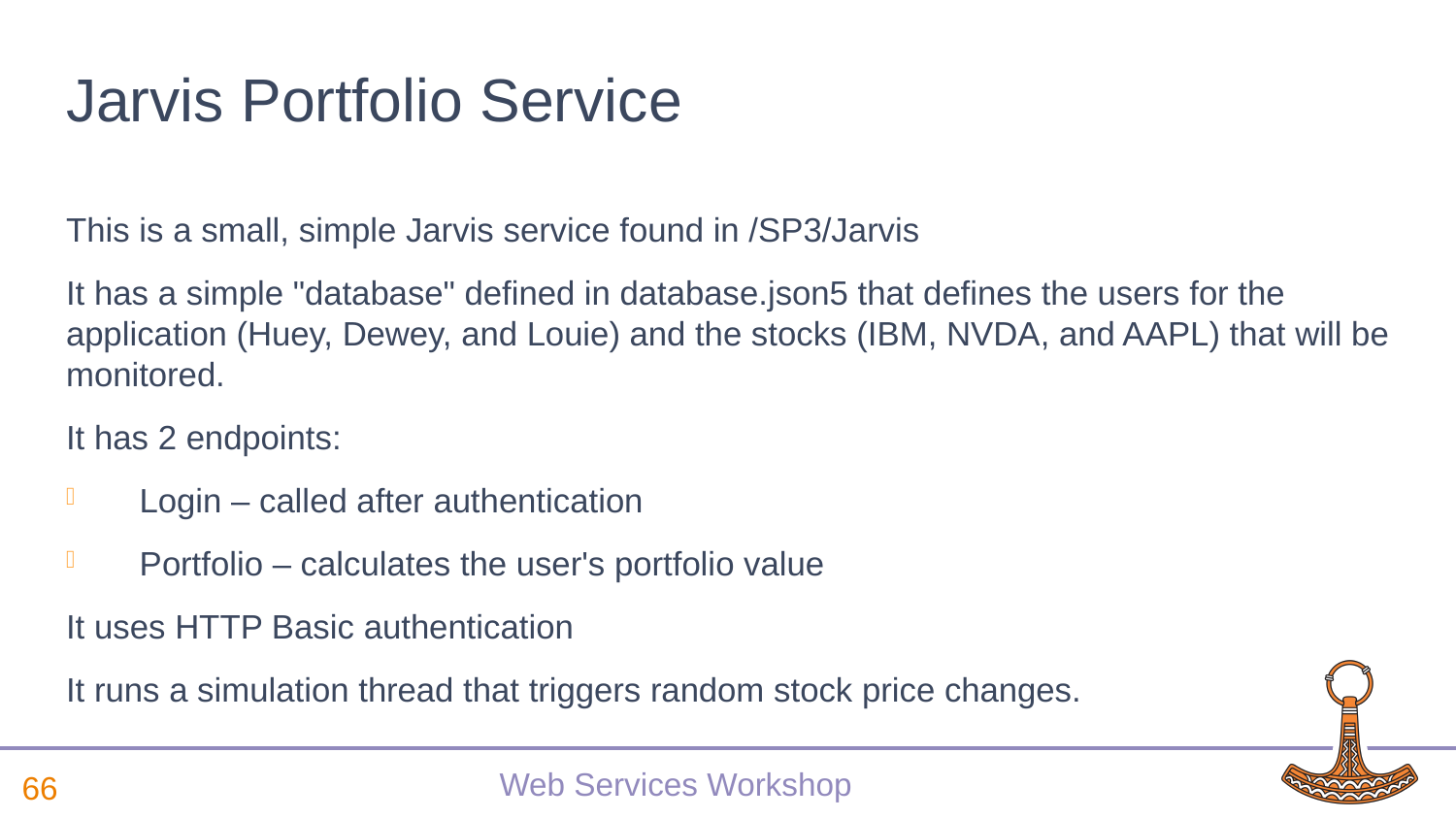

# Jarvis Portfolio Service
This is a small, simple Jarvis service found in /SP3/Jarvis
It has a simple "database" defined in database.json5 that defines the users for the application (Huey, Dewey, and Louie) and the stocks (IBM, NVDA, and AAPL) that will be monitored.
It has 2 endpoints:
Login – called after authentication
Portfolio – calculates the user's portfolio value
It uses HTTP Basic authentication
It runs a simulation thread that triggers random stock price changes.